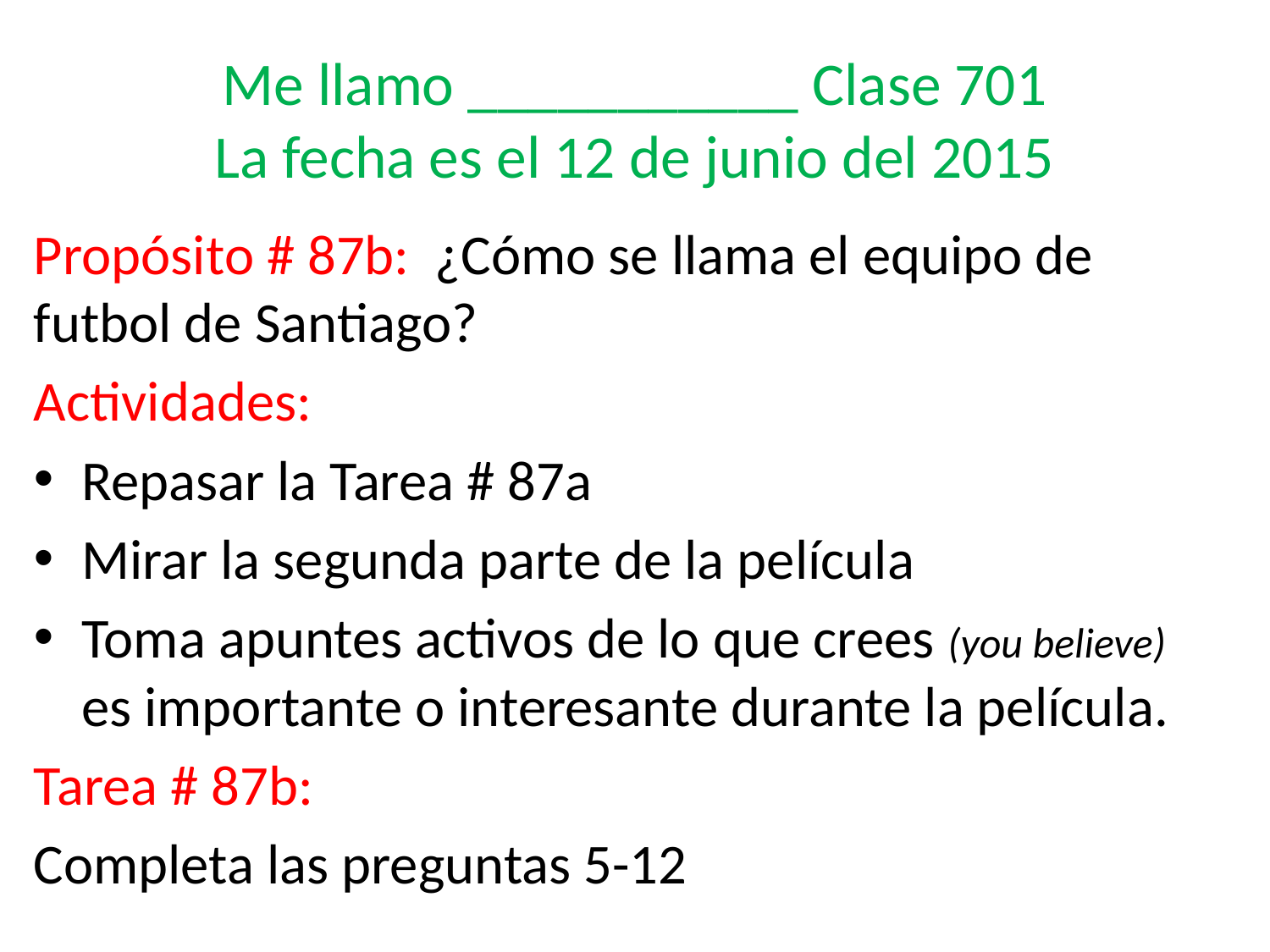

# Me llamo ___________ Clase 701 La fecha es el 12 de junio del 2015
Propósito # 87b:  ¿Cómo se llama el equipo de futbol de Santiago?
Actividades:
Repasar la Tarea # 87a
Mirar la segunda parte de la película
Toma apuntes activos de lo que crees (you believe) es importante o interesante durante la película.
Tarea # 87b:
Completa las preguntas 5-12